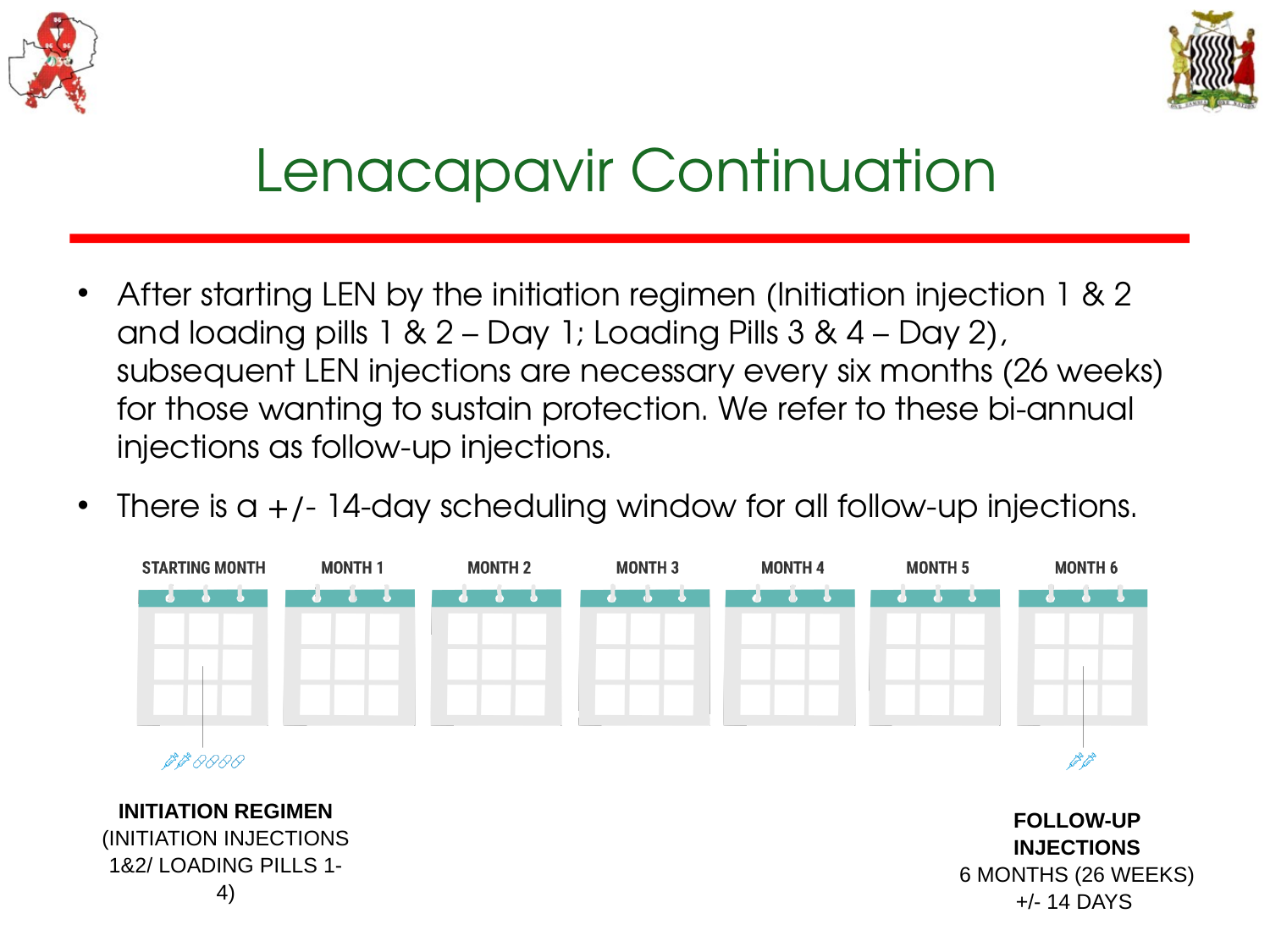

# Lenacapavir Continuation
After starting LEN by the initiation regimen (Initiation injection 1 & 2 and loading pills 1 & 2 – Day 1; Loading Pills 3 & 4 – Day 2), subsequent LEN injections are necessary every six months (26 weeks) for those wanting to sustain protection. We refer to these bi-annual injections as follow-up injections.
There is a +/- 14-day scheduling window for all follow-up injections.

INITIATION REGIMEN
(INITIATION INJECTIONS 1&2/ LOADING PILLS 1-4)
FOLLOW-UP INJECTIONS
6 MONTHS (26 WEEKS) +/- 14 DAYS